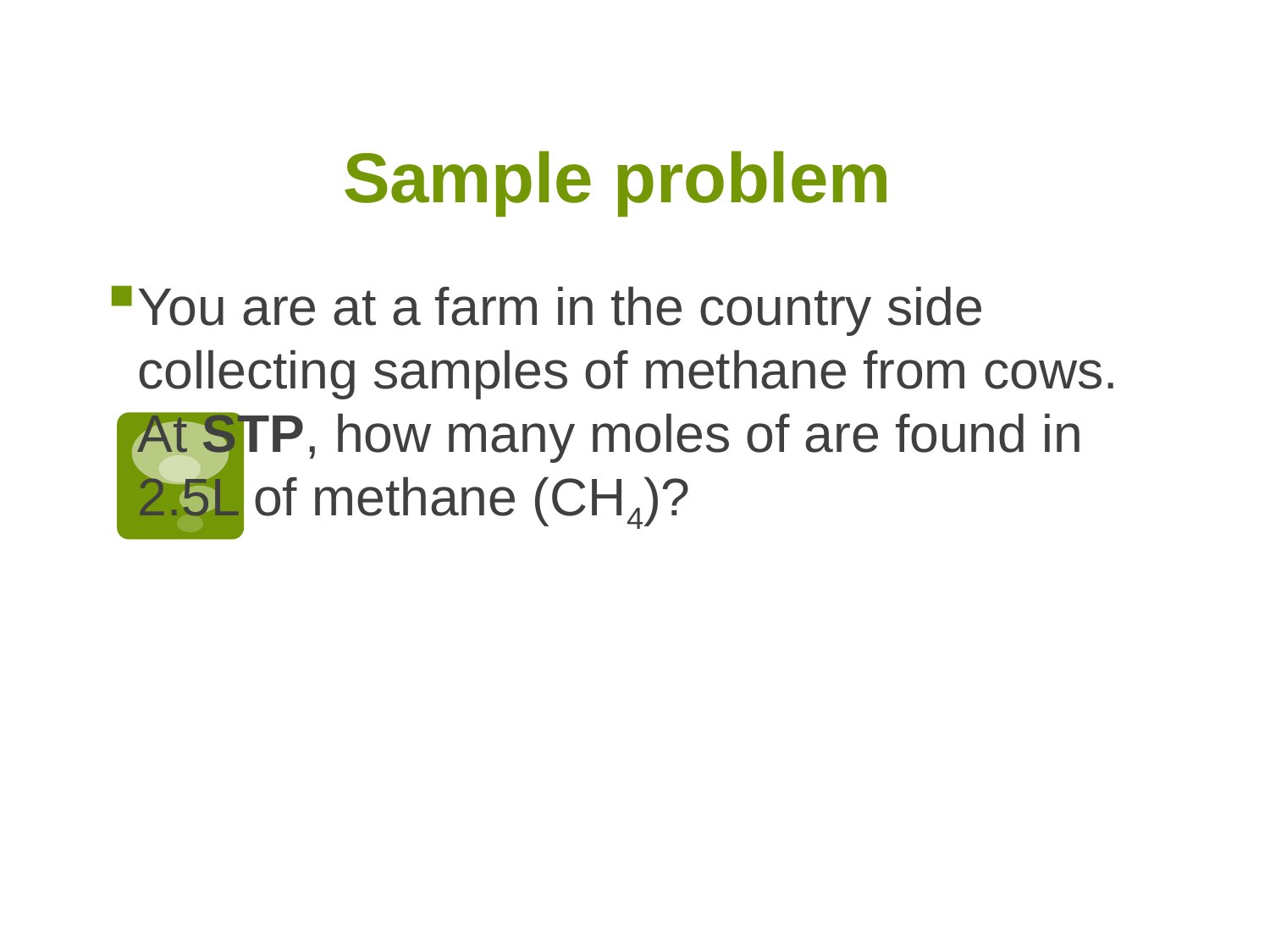

# Sample problem
You are at a farm in the country side collecting samples of methane from cows. At STP, how many moles of are found in 2.5L of methane (CH4)?